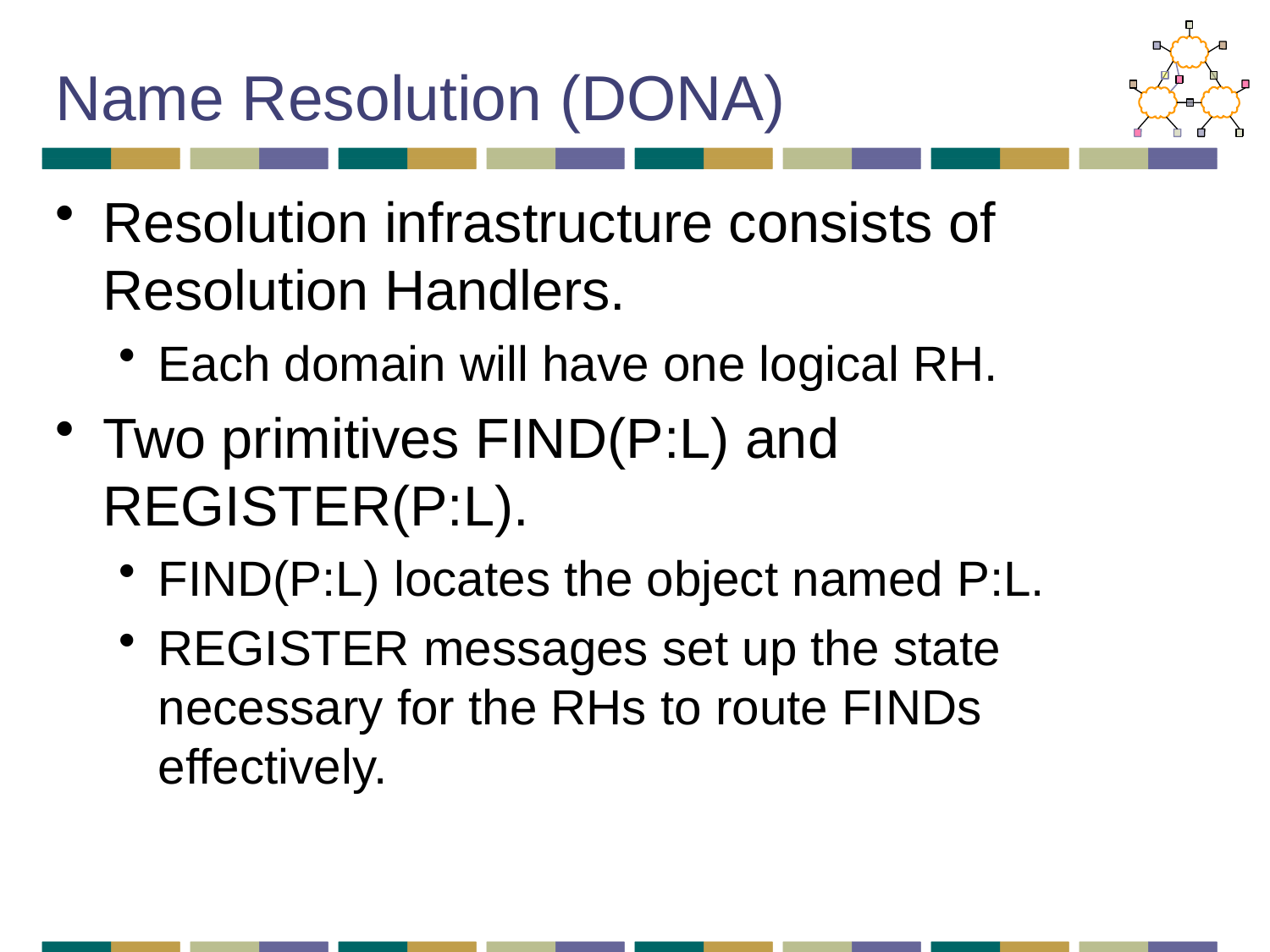

# Name Resolution (DONA)
Resolution infrastructure consists of Resolution Handlers.
Each domain will have one logical RH.
Two primitives FIND(P:L) and REGISTER(P:L).
FIND(P:L) locates the object named P:L.
REGISTER messages set up the state necessary for the RHs to route FINDs effectively.